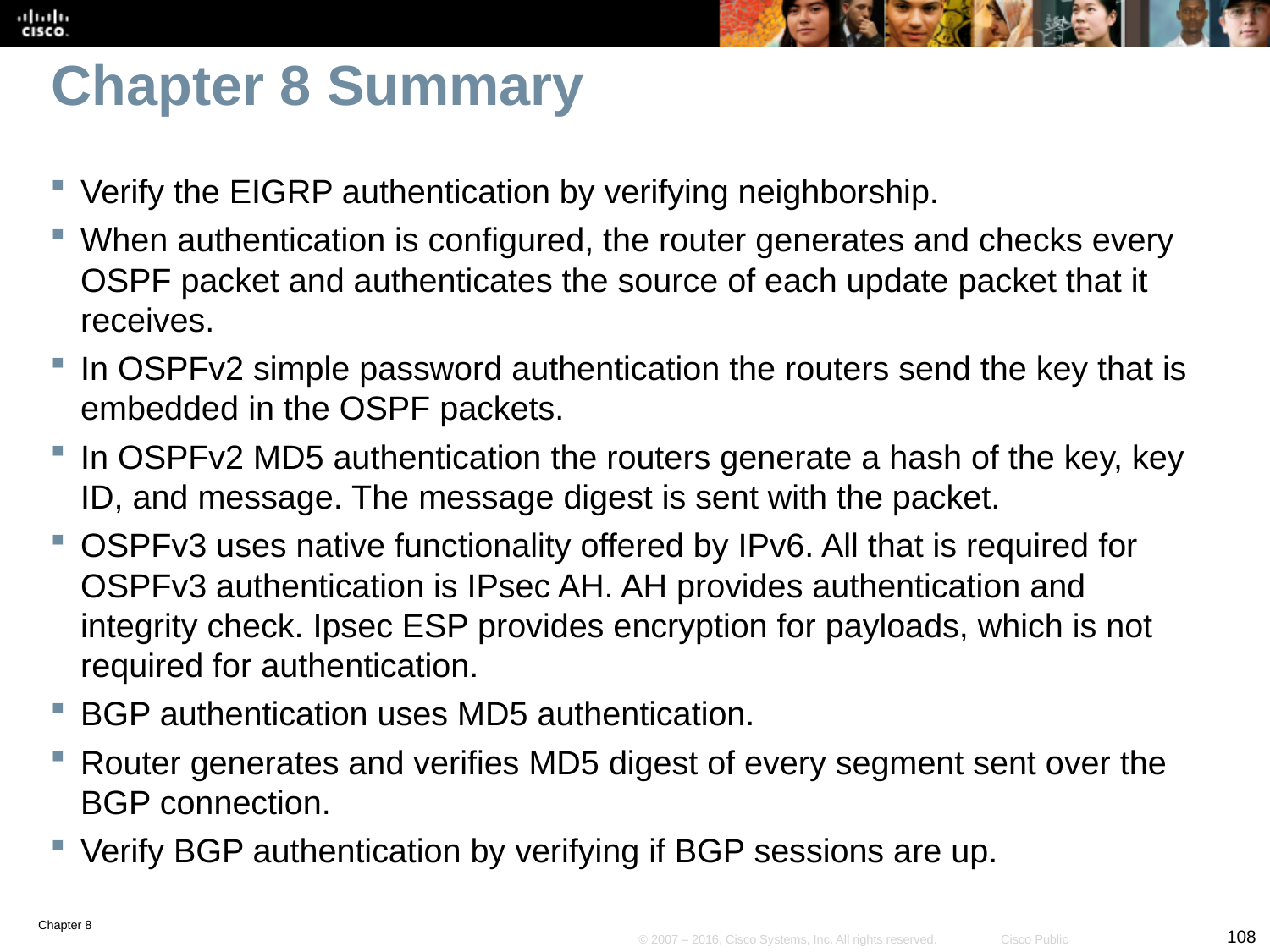

# Chapter 8 Summary
Verify the EIGRP authentication by verifying neighborship.
When authentication is configured, the router generates and checks every OSPF packet and authenticates the source of each update packet that it receives.
In OSPFv2 simple password authentication the routers send the key that is embedded in the OSPF packets.
In OSPFv2 MD5 authentication the routers generate a hash of the key, key ID, and message. The message digest is sent with the packet.
OSPFv3 uses native functionality offered by IPv6. All that is required for OSPFv3 authentication is IPsec AH. AH provides authentication and integrity check. Ipsec ESP provides encryption for payloads, which is not required for authentication.
BGP authentication uses MD5 authentication.
Router generates and verifies MD5 digest of every segment sent over the BGP connection.
Verify BGP authentication by verifying if BGP sessions are up.